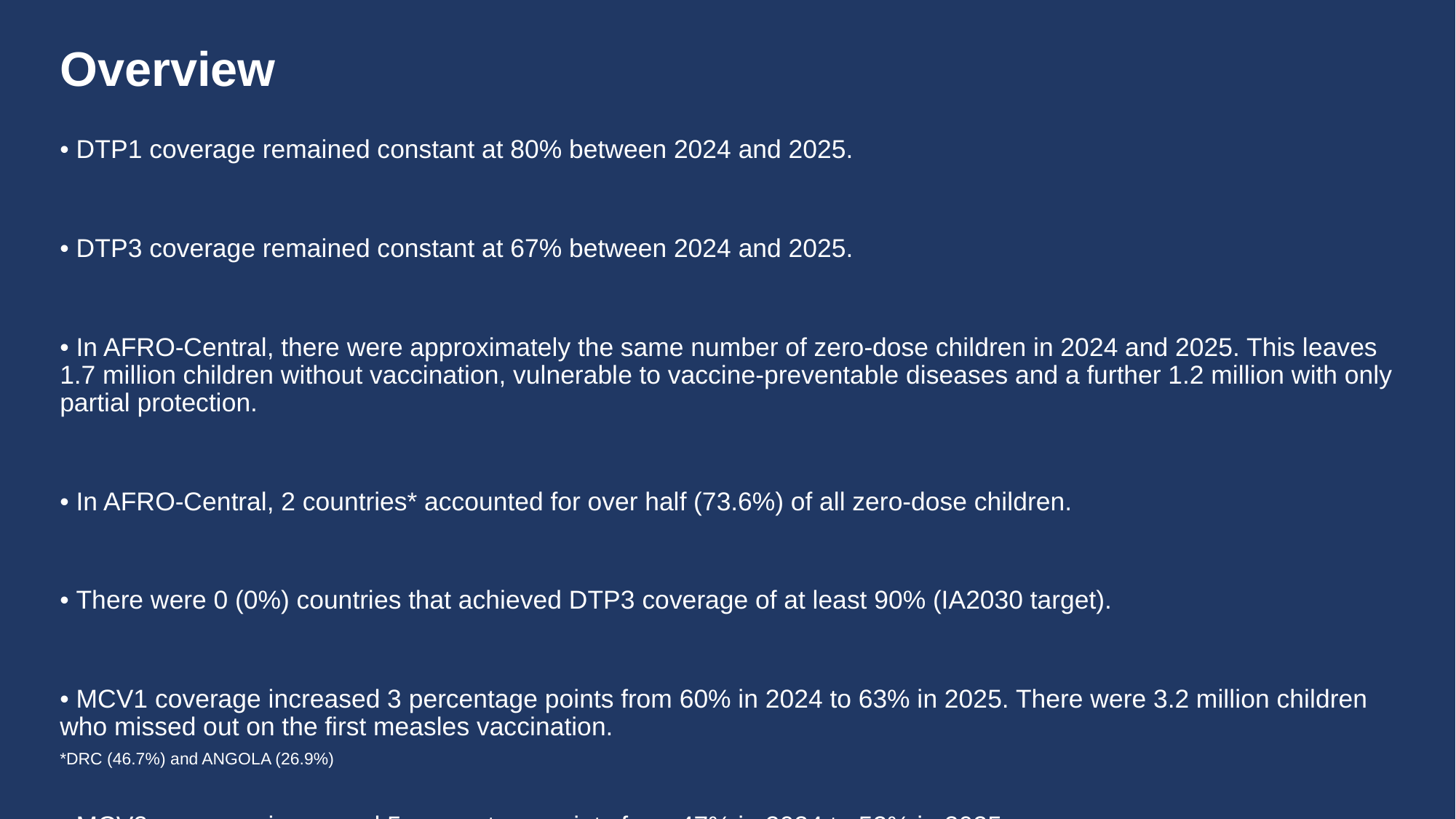

# Overview
• DTP1 coverage remained constant at 80% between 2024 and 2025.

• DTP3 coverage remained constant at 67% between 2024 and 2025.

• In AFRO-Central, there were approximately the same number of zero-dose children in 2024 and 2025. This leaves 1.7 million children without vaccination, vulnerable to vaccine-preventable diseases and a further 1.2 million with only partial protection.

• In AFRO-Central, 2 countries* accounted for over half (73.6%) of all zero-dose children.

• There were 0 (0%) countries that achieved DTP3 coverage of at least 90% (IA2030 target).

• MCV1 coverage increased 3 percentage points from 60% in 2024 to 63% in 2025. There were 3.2 million children who missed out on the first measles vaccination.

• MCV2 coverage increased 5 percentage points from 47% in 2024 to 52% in 2025.

• Last dose coverage of HPV vaccination (HPVc) among girls increased from 5% to 14% in 2025.
*DRC (46.7%) and ANGOLA (26.9%)